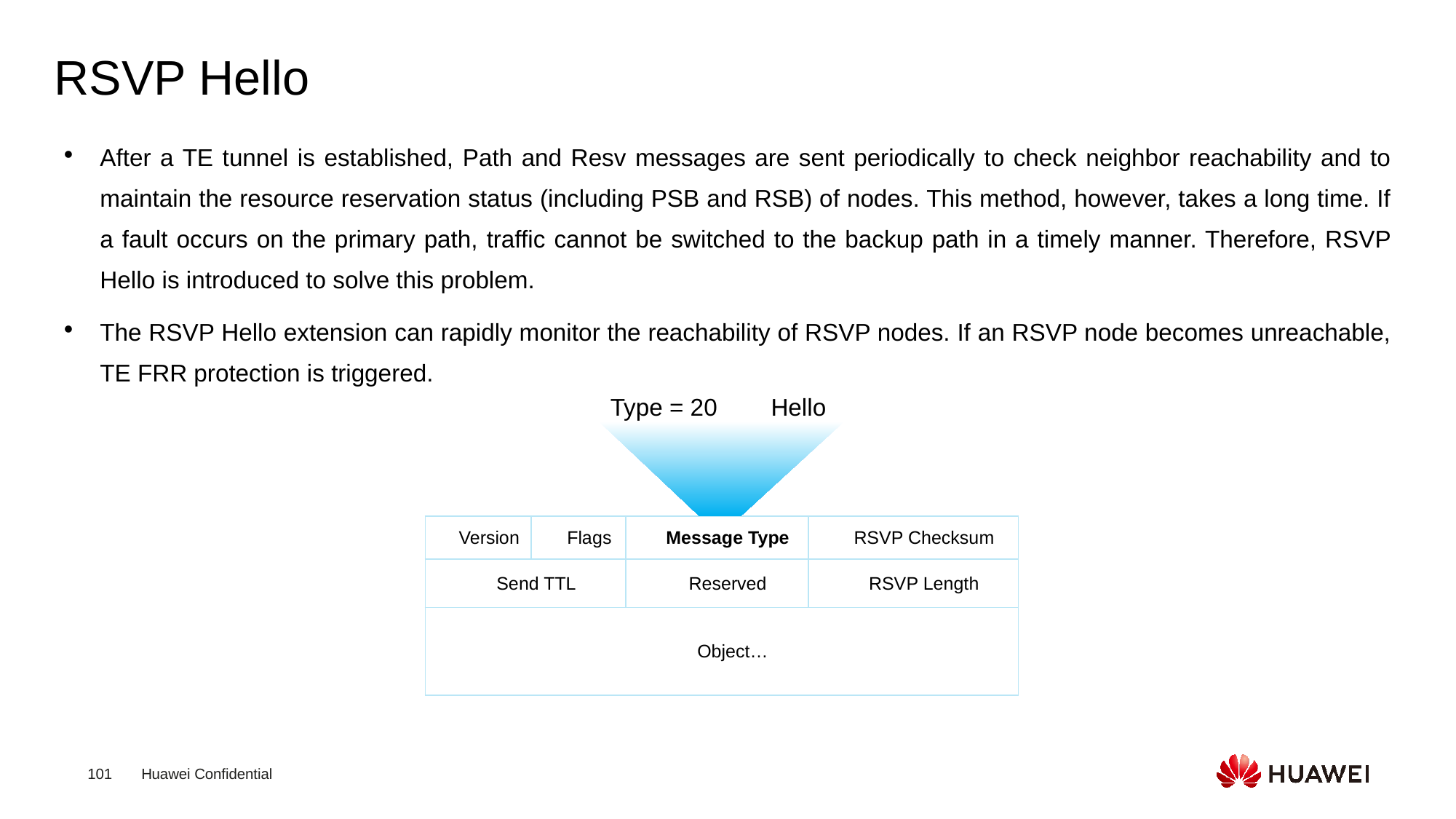

# RSVP Hello
After a TE tunnel is established, Path and Resv messages are sent periodically to check neighbor reachability and to maintain the resource reservation status (including PSB and RSB) of nodes. This method, however, takes a long time. If a fault occurs on the primary path, traffic cannot be switched to the backup path in a timely manner. Therefore, RSVP Hello is introduced to solve this problem.
The RSVP Hello extension can rapidly monitor the reachability of RSVP nodes. If an RSVP node becomes unreachable, TE FRR protection is triggered.
Type = 20        Hello

| Version | Flags | Message Type | RSVP Checksum |
| --- | --- | --- | --- |
| Send TTL |  | Reserved | RSVP Length |
| Object… |  |  |  |